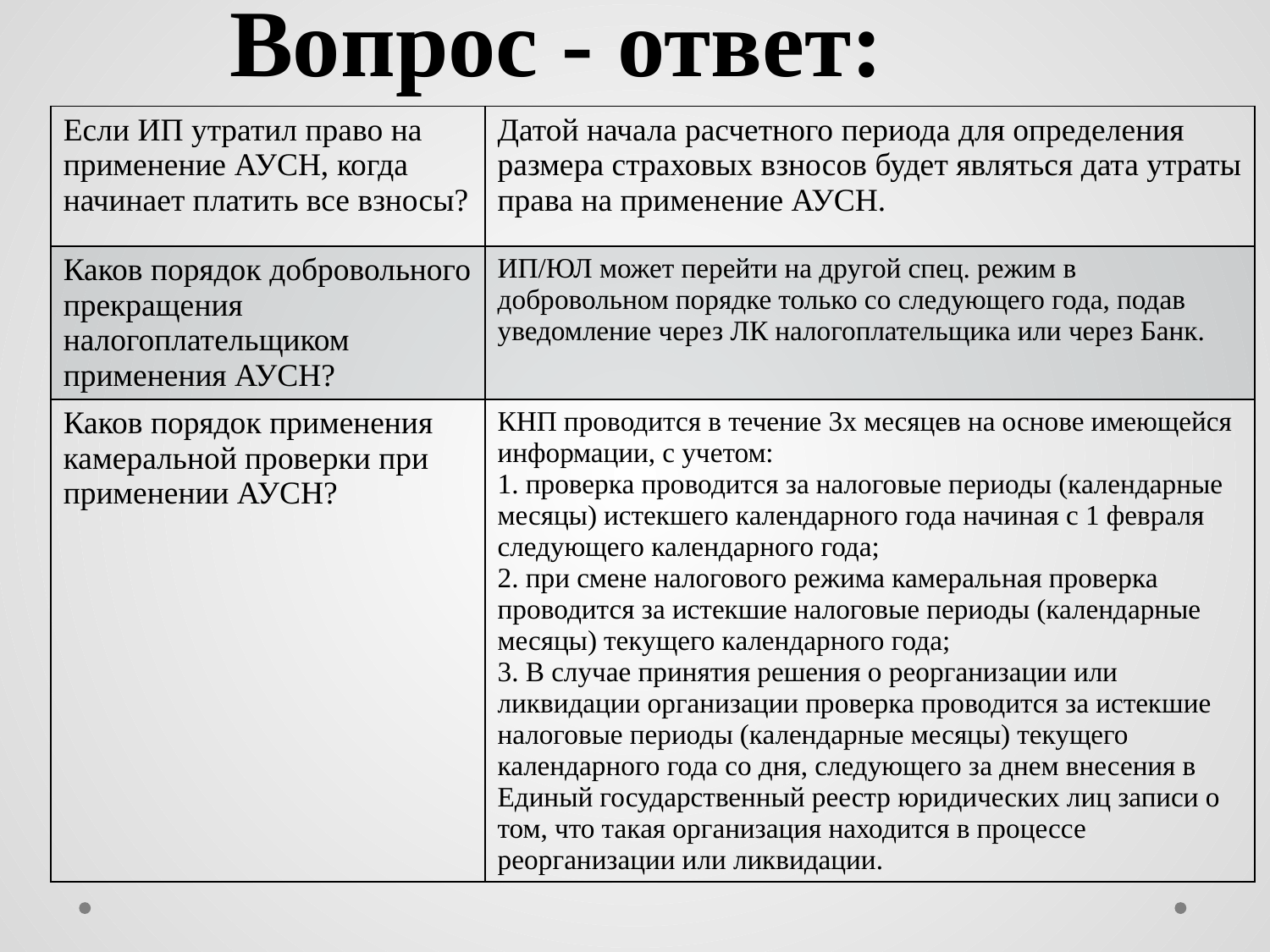

# Вопрос - ответ:
| Если ИП утратил право на применение АУСН, когда начинает платить все взносы? | Датой начала расчетного периода для определения размера страховых взносов будет являться дата утраты права на применение АУСН. |
| --- | --- |
| Каков порядок добровольного прекращения налогоплательщиком применения АУСН? | ИП/ЮЛ может перейти на другой спец. режим в добровольном порядке только со следующего года, подав уведомление через ЛК налогоплательщика или через Банк. |
| Каков порядок применения камеральной проверки при применении АУСН? | КНП проводится в течение 3х месяцев на основе имеющейся информации, с учетом: 1. проверка проводится за налоговые периоды (календарные месяцы) истекшего календарного года начиная с 1 февраля следующего календарного года; 2. при смене налогового режима камеральная проверка проводится за истекшие налоговые периоды (календарные месяцы) текущего календарного года; 3. В случае принятия решения о реорганизации или ликвидации организации проверка проводится за истекшие налоговые периоды (календарные месяцы) текущего календарного года со дня, следующего за днем внесения в Единый государственный реестр юридических лиц записи о том, что такая организация находится в процессе реорганизации или ликвидации. |